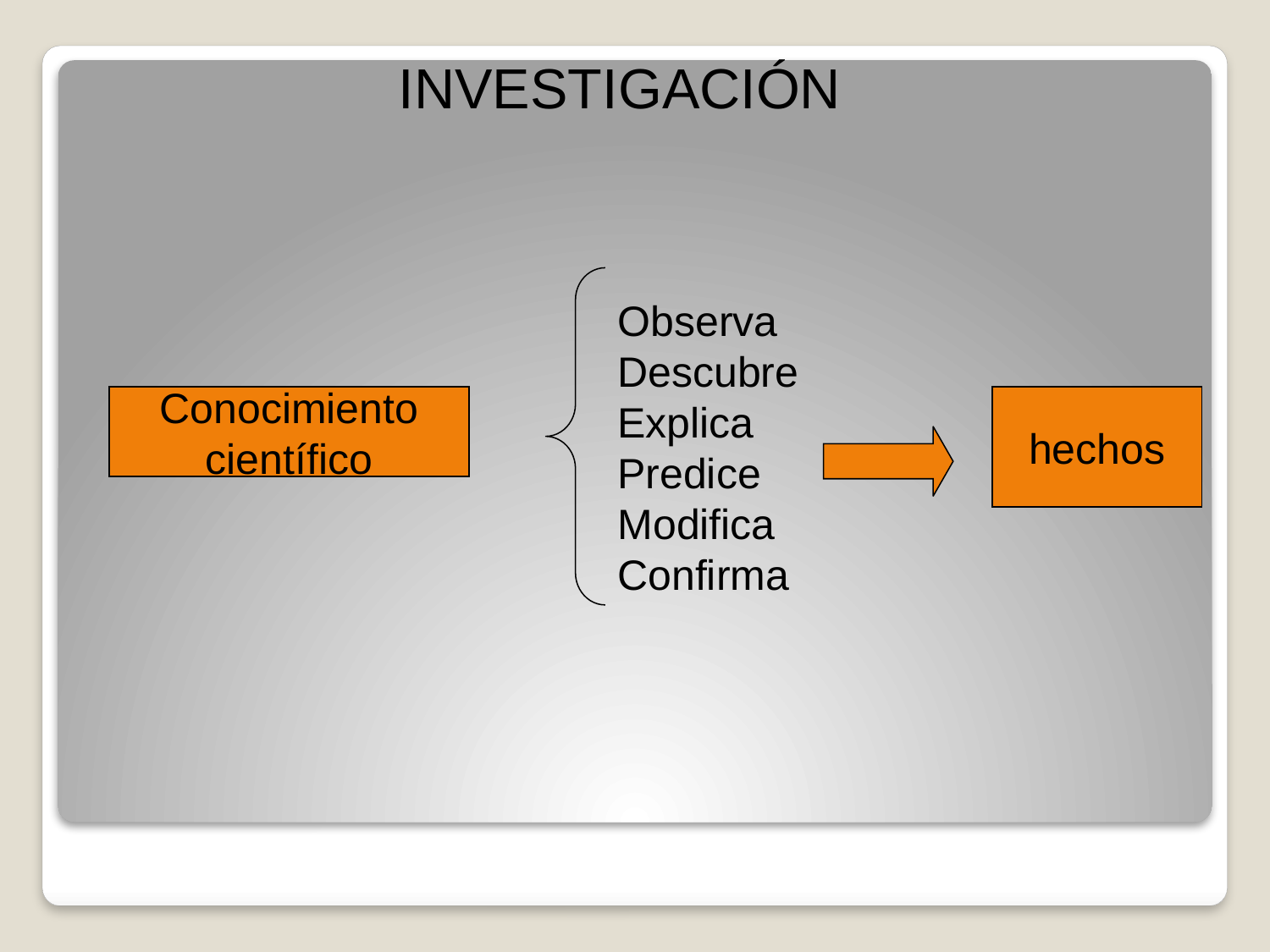

INVESTIGACIÓN

Observa
Descubre
Explica
Predice
Modifica
Confirma

Conocimiento
científico
hechos